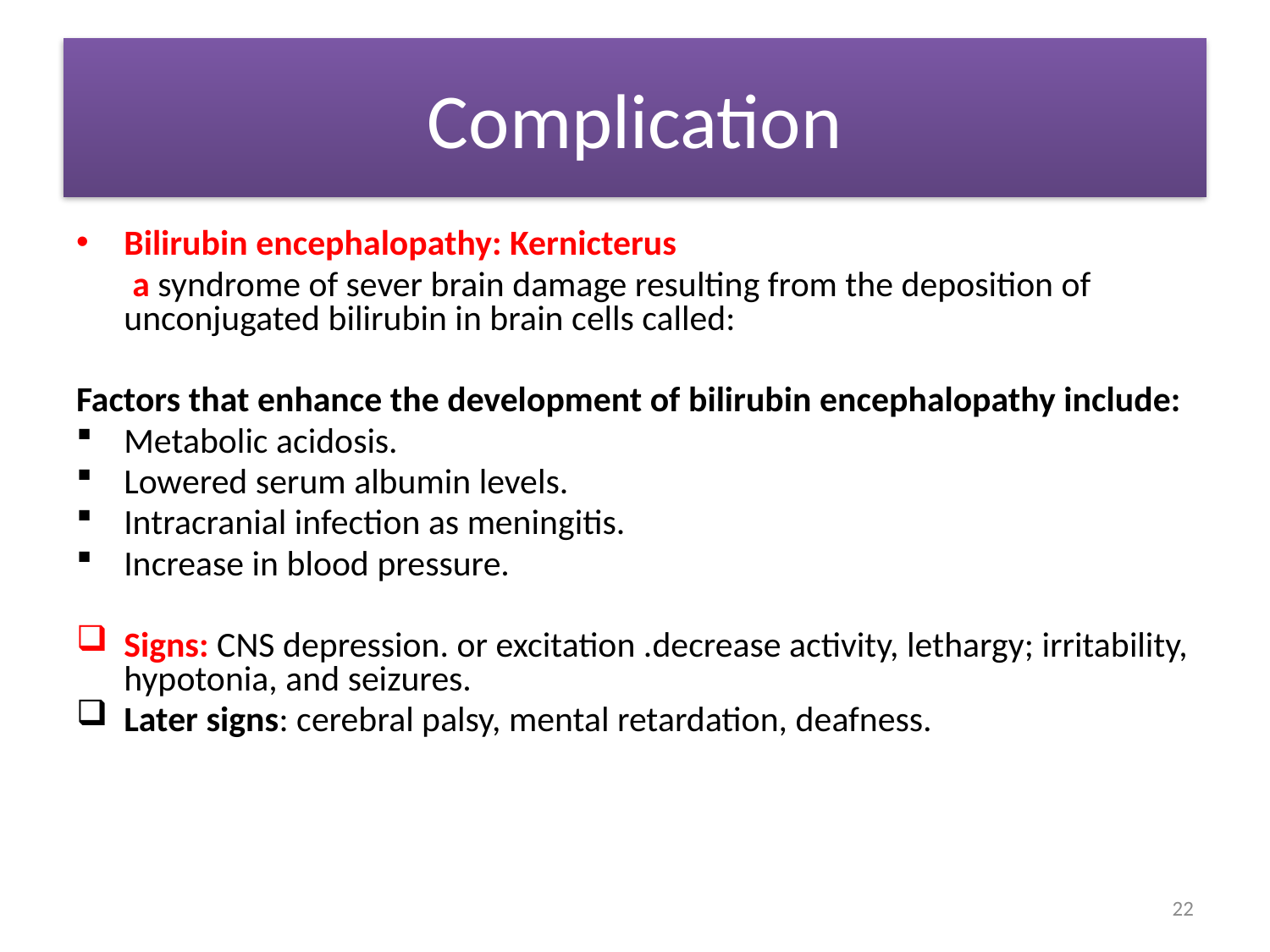

# Complication
Bilirubin encephalopathy: Kernicterus
       a syndrome of sever brain damage resulting from the deposition of unconjugated bilirubin in brain cells called:

Factors that enhance the development of bilirubin encephalopathy include:
Metabolic acidosis.
Lowered serum albumin levels.
Intracranial infection as meningitis.
Increase in blood pressure.

Signs: CNS depression. or excitation .decrease activity, lethargy; irritability, hypotonia, and seizures.
Later signs: cerebral palsy, mental retardation, deafness.

22